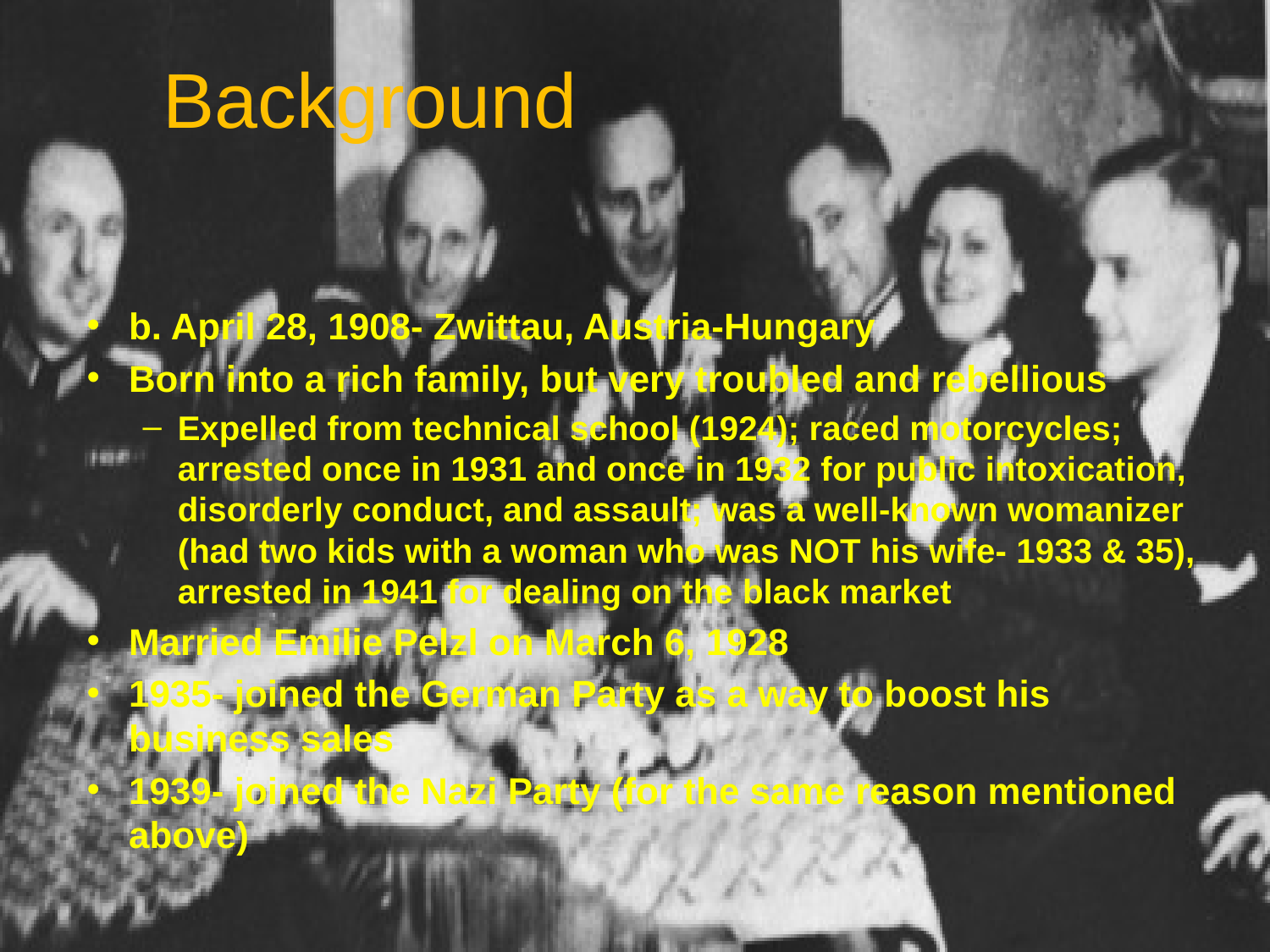

# Background
b. April 28, 1908- Zwittau, Austria-Hungary
Born into a rich family, but very troubled and rebellious
Expelled from technical school (1924); raced motorcycles; arrested once in 1931 and once in 1932 for public intoxication, disorderly conduct, and assault; was a well-known womanizer (had two kids with a woman who was NOT his wife- 1933 & 35), arrested in 1941 for dealing on the black market
Married Emilie Pelzl on March 6, 1928
1935- joined the German Party as a way to boost his business sales
1939- joined the Nazi Party (for the same reason mentioned above)